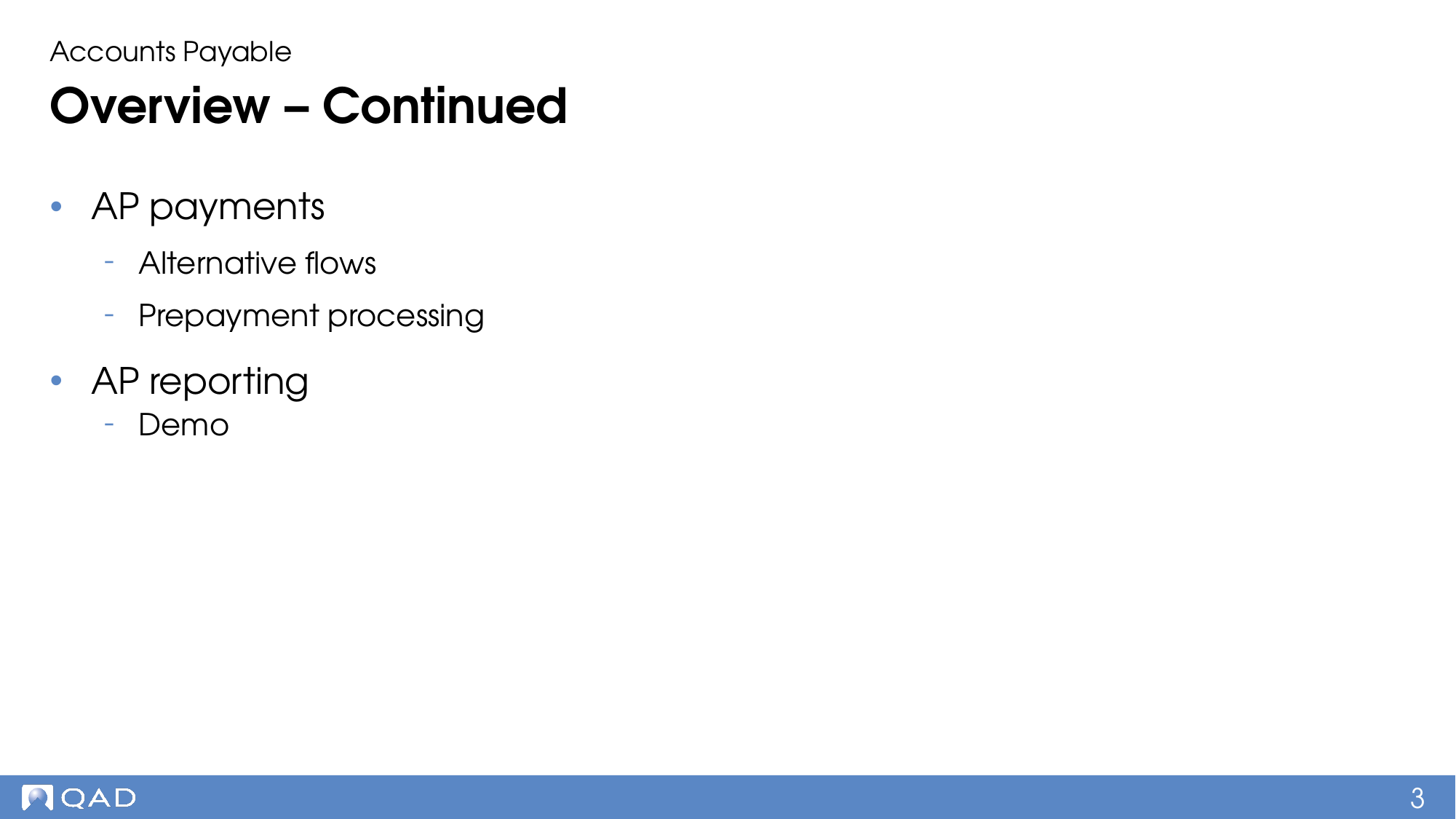

Accounts Payable
# Overview – Continued
AP payments
Alternative flows
Prepayment processing
AP reporting
Demo

3